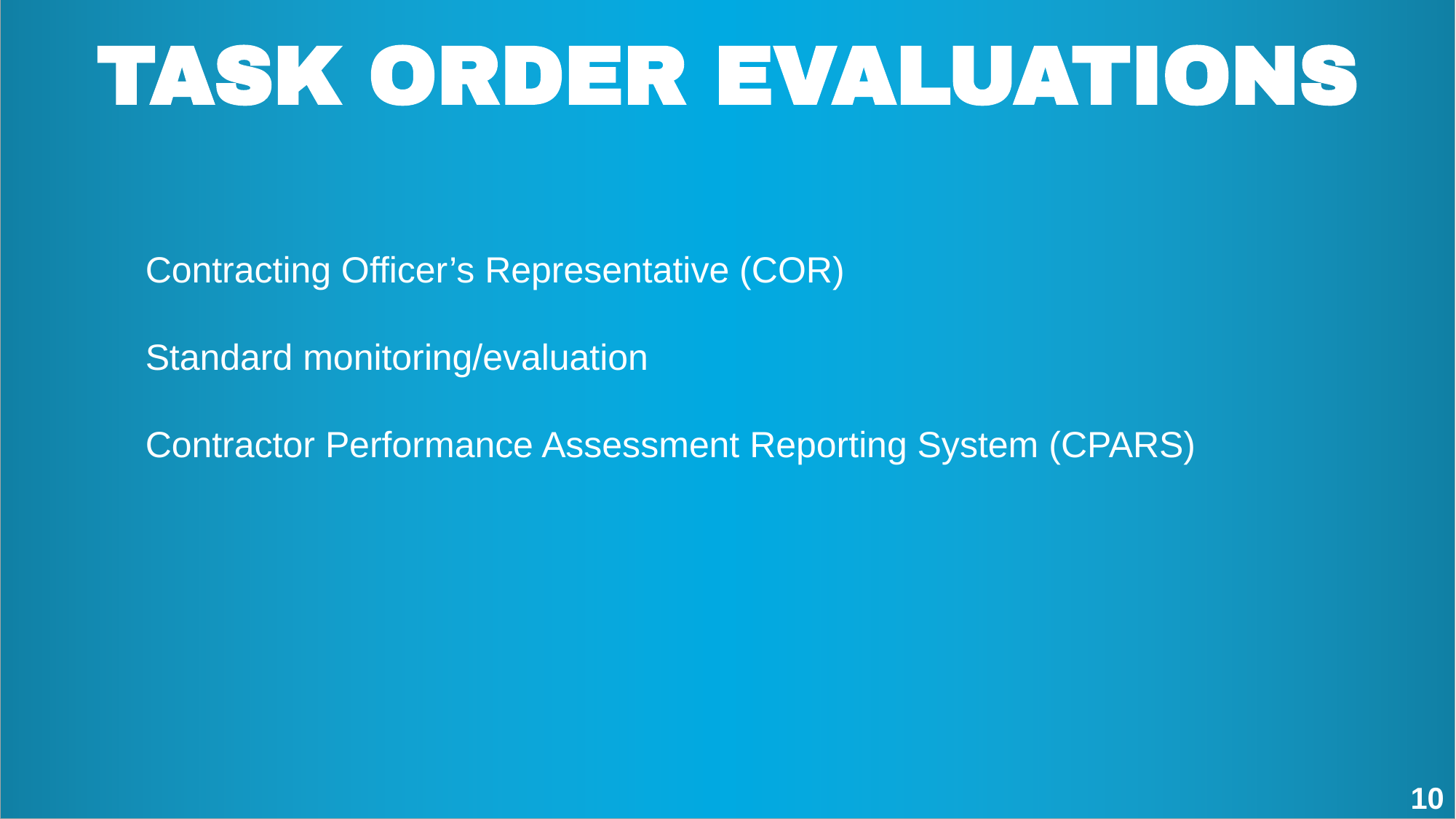

TASK ORDER EVALUATIONS
Contracting Officer’s Representative (COR)
Standard monitoring/evaluation
Contractor Performance Assessment Reporting System (CPARS)
10